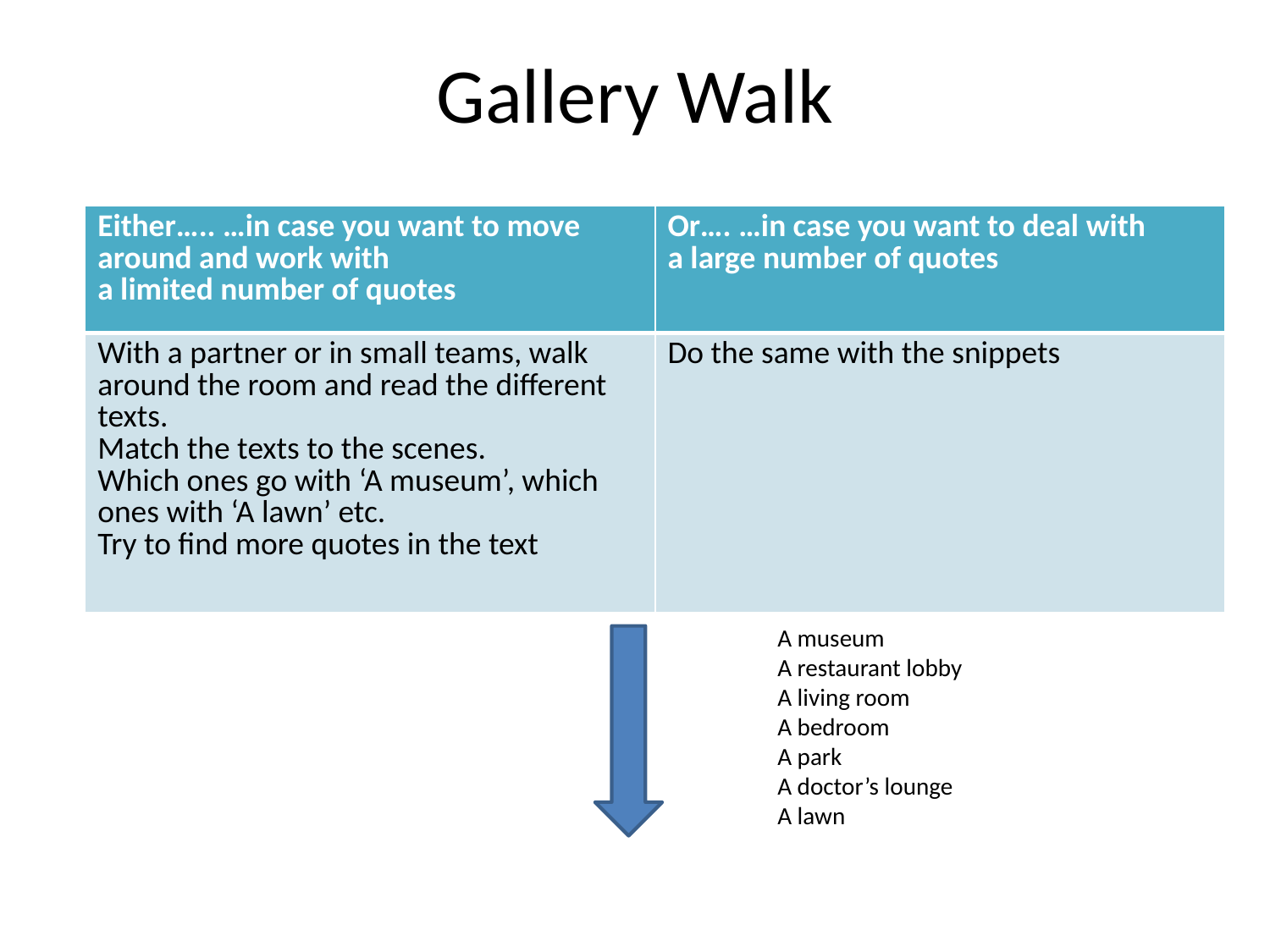

# Gallery Walk

| Either….. …in case you want to move around and work with a limited number of quotes | Or…. …in case you want to deal with a large number of quotes |
| --- | --- |
| With a partner or in small teams, walk around the room and read the different texts. Match the texts to the scenes. Which ones go with ‘A museum’, which ones with ‘A lawn’ etc. Try to find more quotes in the text | Do the same with the snippets |
A museum
A restaurant lobby
A living room
A bedroom
A park
A doctor’s lounge
A lawn